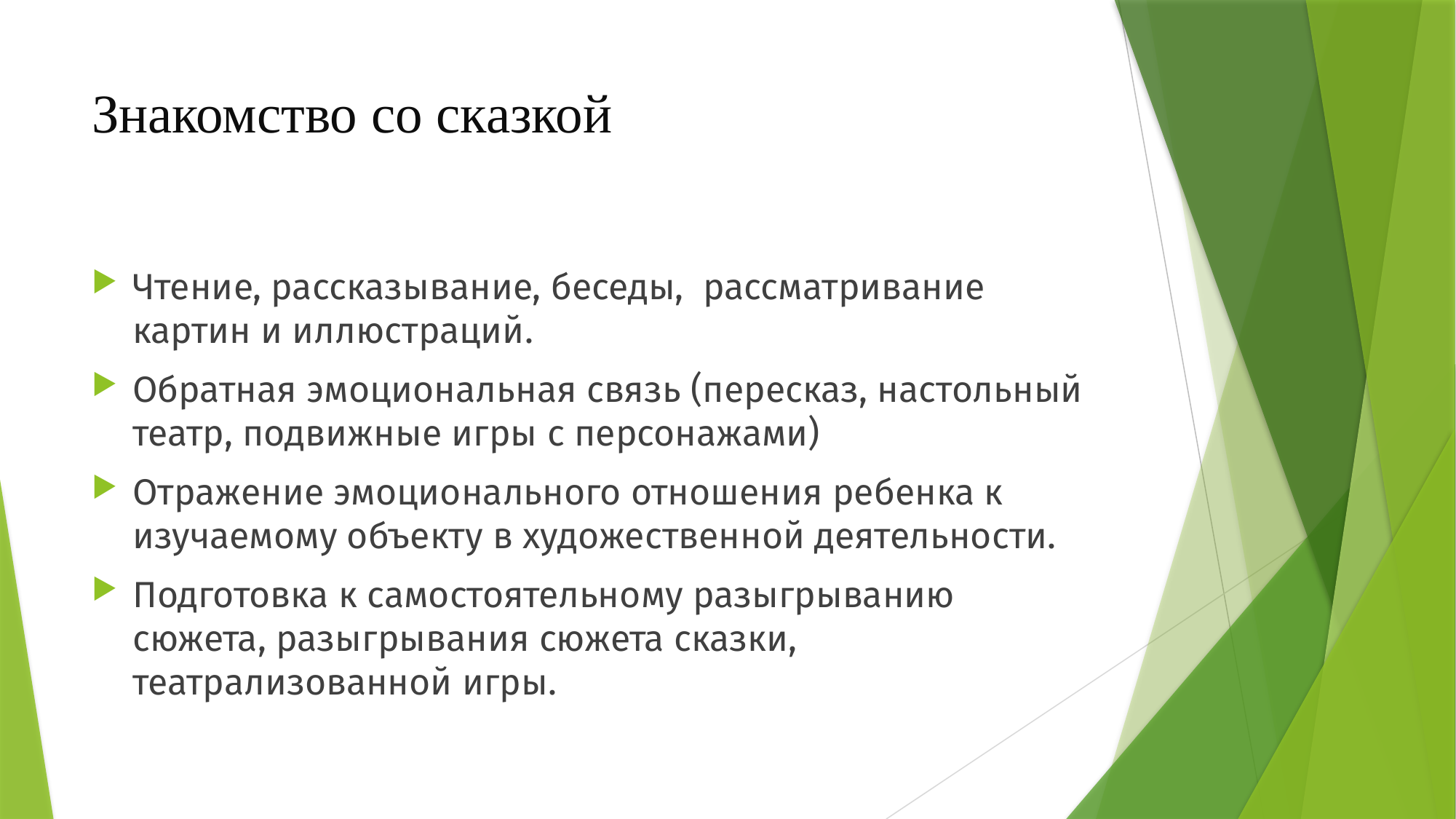

# Знакомство со сказкой
Чтение, рассказывание, беседы,  рассматривание картин и иллюстраций.
Обратная эмоциональная связь (пересказ, настольный театр, подвижные игры с персонажами)
Отражение эмоционального отношения ребенка к изучаемому объекту в художественной деятельности.
Подготовка к самостоятельному разыгрыванию сюжета, разыгрывания сюжета сказки, театрализованной игры.